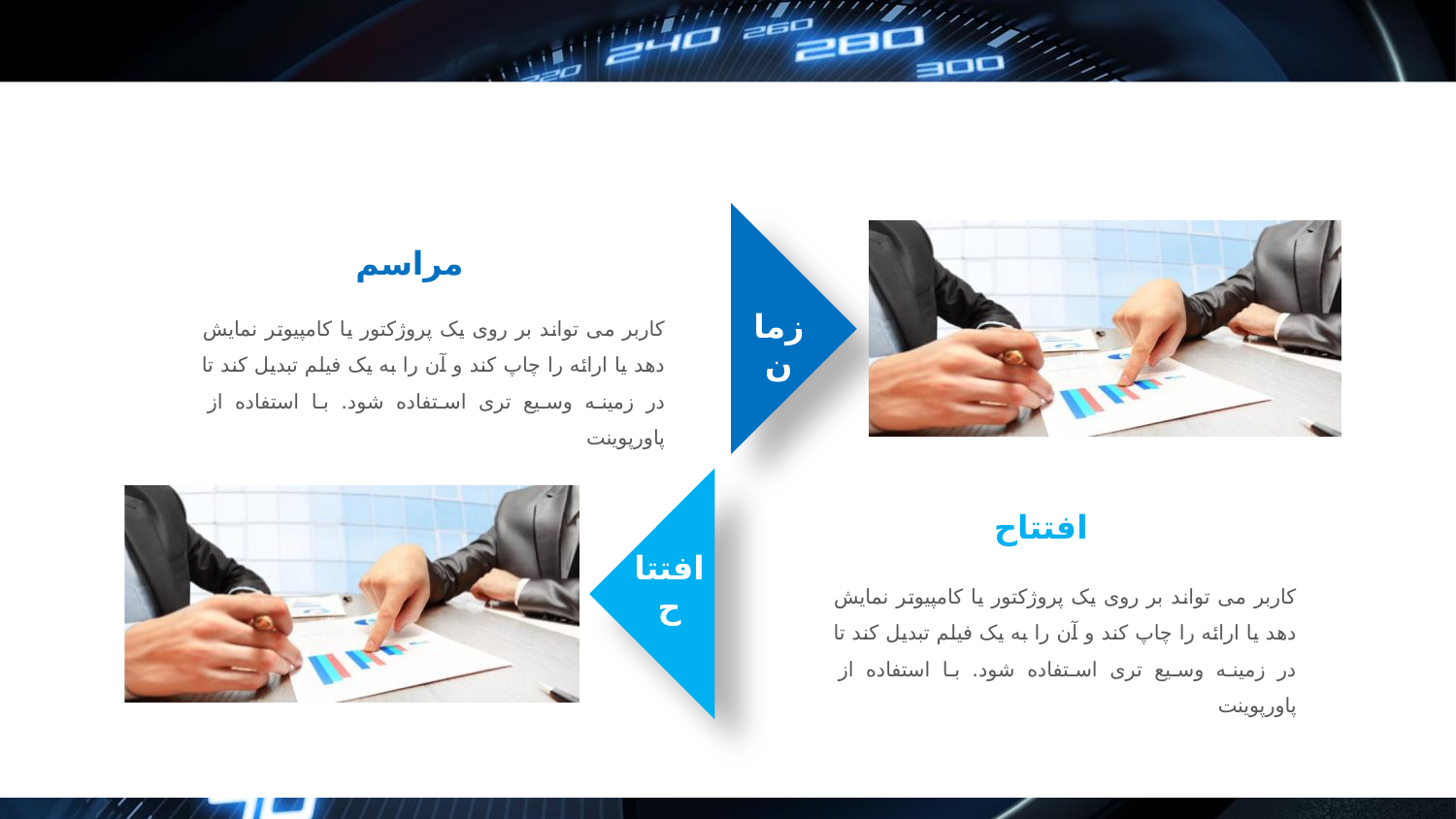

#

مراسم
کاربر می تواند بر روی یک پروژکتور یا کامپیوتر نمایش دهد یا ارائه را چاپ کند و آن را به یک فیلم تبدیل کند تا در زمینه وسیع تری استفاده شود. با استفاده از پاورپوینت
زمان

افتتاح
افتتاح
کاربر می تواند بر روی یک پروژکتور یا کامپیوتر نمایش دهد یا ارائه را چاپ کند و آن را به یک فیلم تبدیل کند تا در زمینه وسیع تری استفاده شود. با استفاده از پاورپوینت